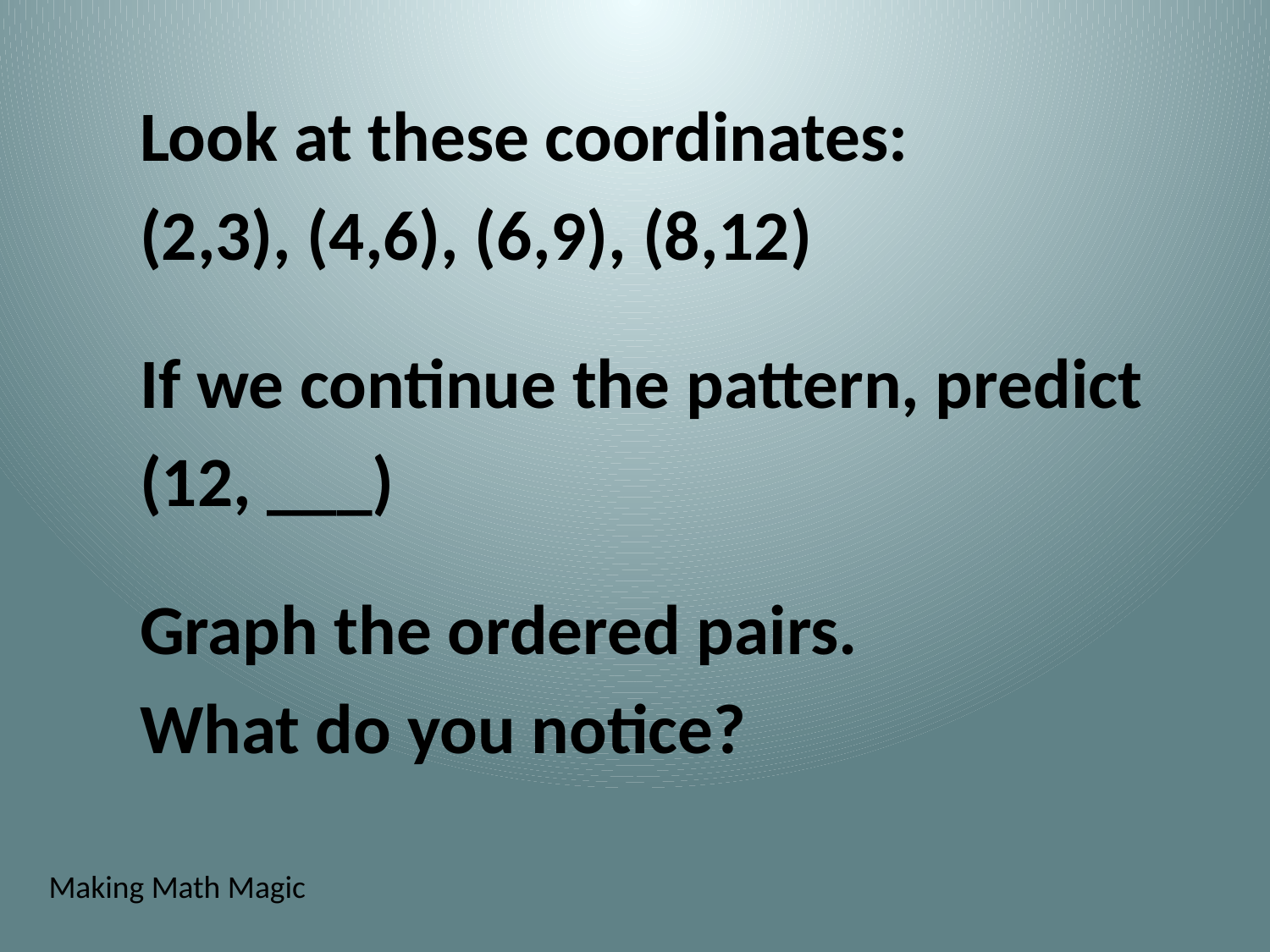

Look at these coordinates:
(2,3), (4,6), (6,9), (8,12)

If we continue the pattern, predict
(12, ___)

Graph the ordered pairs.
What do you notice?

Making Math Magic